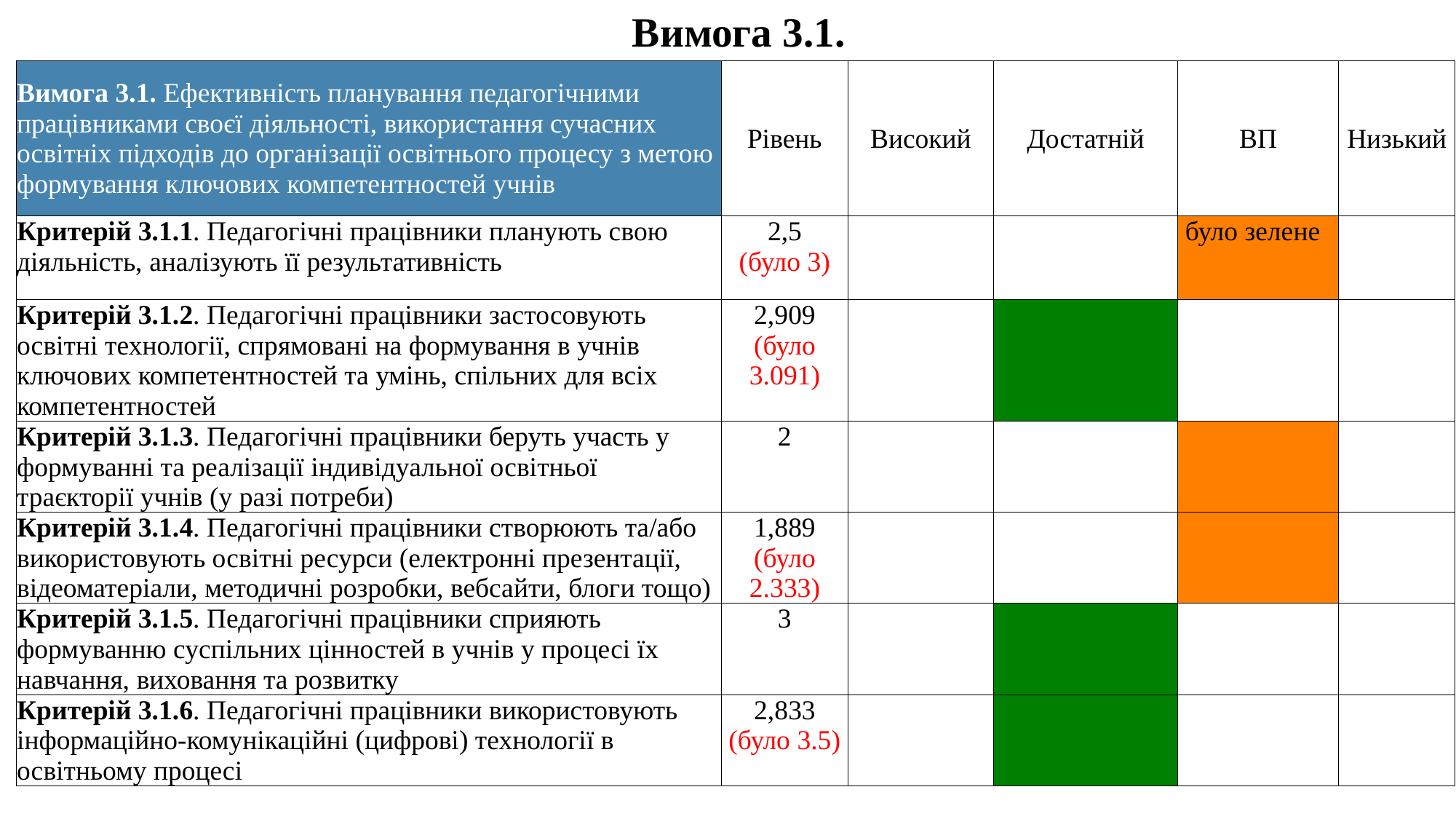

# Вимога 3.1.
| Вимога 3.1. Ефективність планування педагогічними працівниками своєї діяльності, використання сучасних освітніх підходів до організації освітнього процесу з метою формування ключових компетентностей учнів | Рівень | Високий | Достатній | ВП | Низький |
| --- | --- | --- | --- | --- | --- |
| Критерій 3.1.1. Педагогічні працівники планують свою діяльність, аналізують її результативність | 2,5 (було 3) |  |  | було зелене |  |
| Критерій 3.1.2. Педагогічні працівники застосовують освітні технології, спрямовані на формування в учнів ключових компетентностей та умінь, спільних для всіх компетентностей | 2,909 (було 3.091) |  |  |  |  |
| Критерій 3.1.3. Педагогічні працівники беруть участь у формуванні та реалізації індивідуальної освітньої траєкторії учнів (у разі потреби) | 2 |  |  |  |  |
| Критерій 3.1.4. Педагогічні працівники створюють та/або використовують освітні ресурси (електронні презентації, відеоматеріали, методичні розробки, вебсайти, блоги тощо) | 1,889 (було 2.333) |  |  |  |  |
| Критерій 3.1.5. Педагогічні працівники сприяють формуванню суспільних цінностей в учнів у процесі їх навчання, виховання та розвитку | 3 |  |  |  |  |
| Критерій 3.1.6. Педагогічні працівники використовують інформаційно-комунікаційні (цифрові) технології в освітньому процесі | 2,833 (було 3.5) |  |  |  |  |